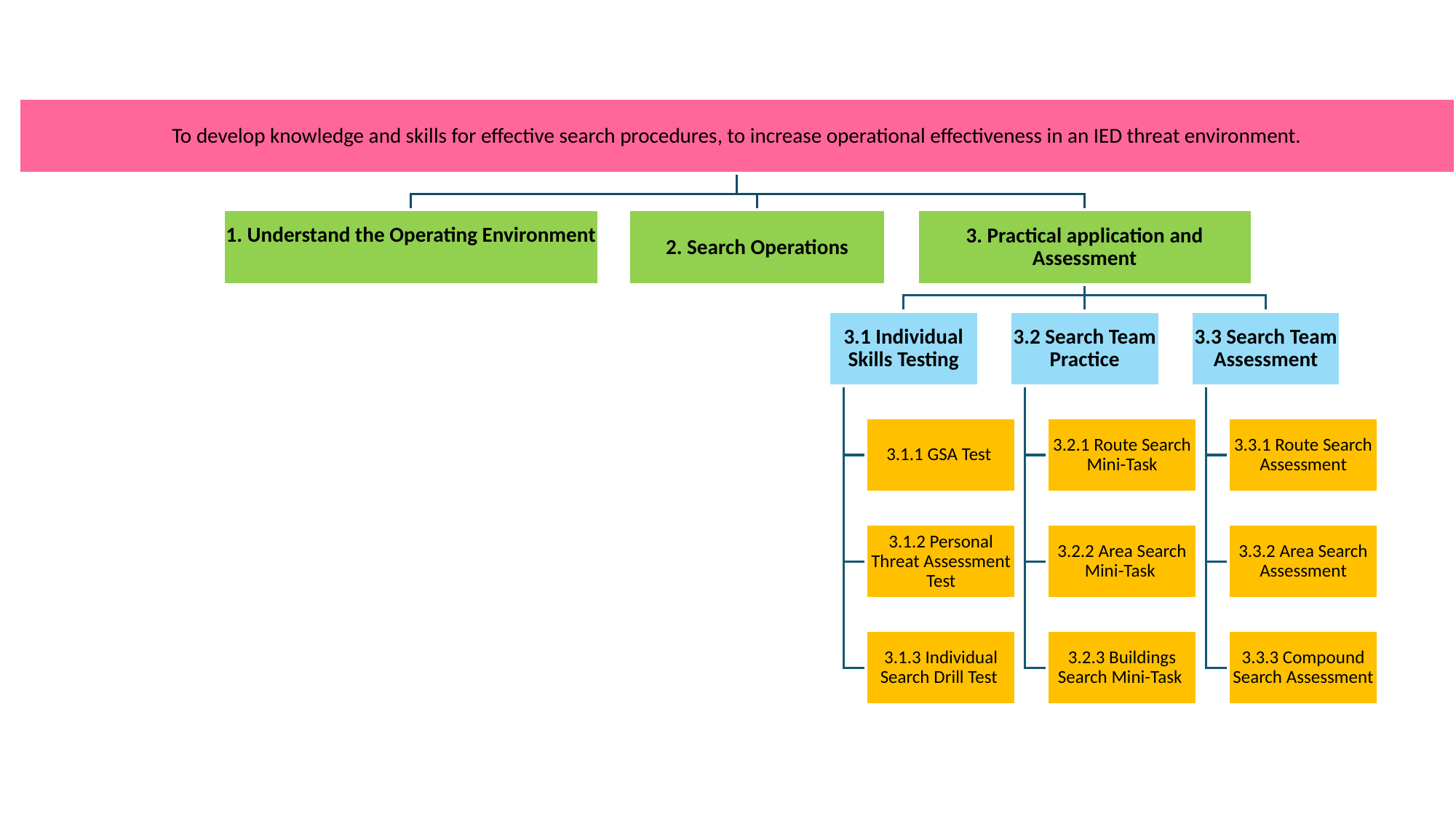

To develop knowledge and skills for effective search procedures, to increase operational effectiveness in an IED threat environment.
1. Understand the Operating Environment
2. Search Operations
3. Practical application and Assessment
3.1 Individual Skills Testing
3.1.1 GSA Test
3.1.2 Personal Threat Assessment Test
3.1.3 Individual Search Drill Test
3.2 Search Team Practice
3.2.1 Route Search Mini-Task
3.2.2 Area Search Mini-Task
3.2.3 Buildings Search Mini-Task
3.3 Search Team Assessment
3.3.1 Route Search Assessment
3.3.2 Area Search Assessment
3.3.3 Compound Search Assessment